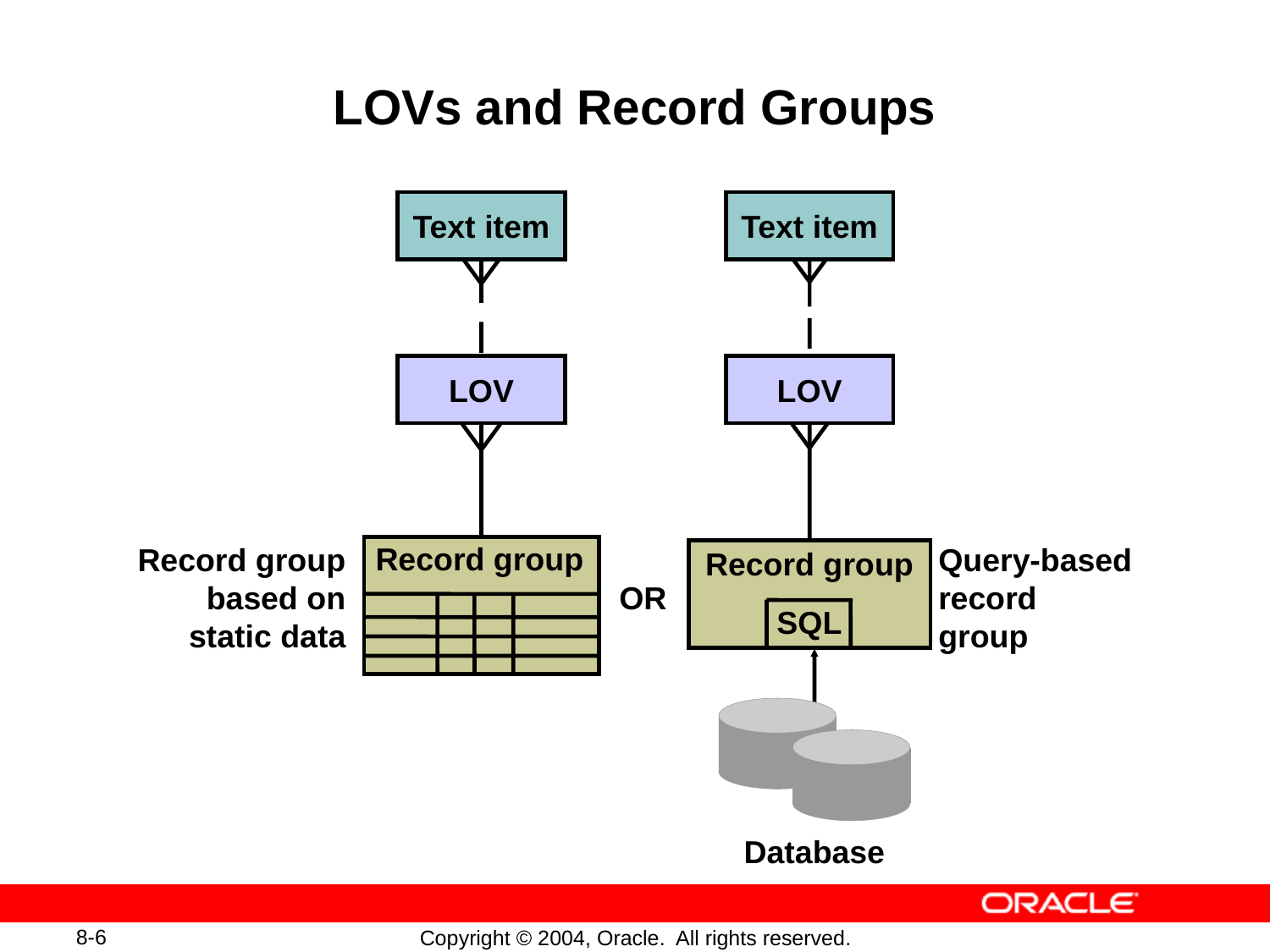

# LOVs and Record Groups
Text item
Text item

LOV
LOV

Record group

Record group
based on
static data
Query-based
record
group
Record group

OR
SQL

Database